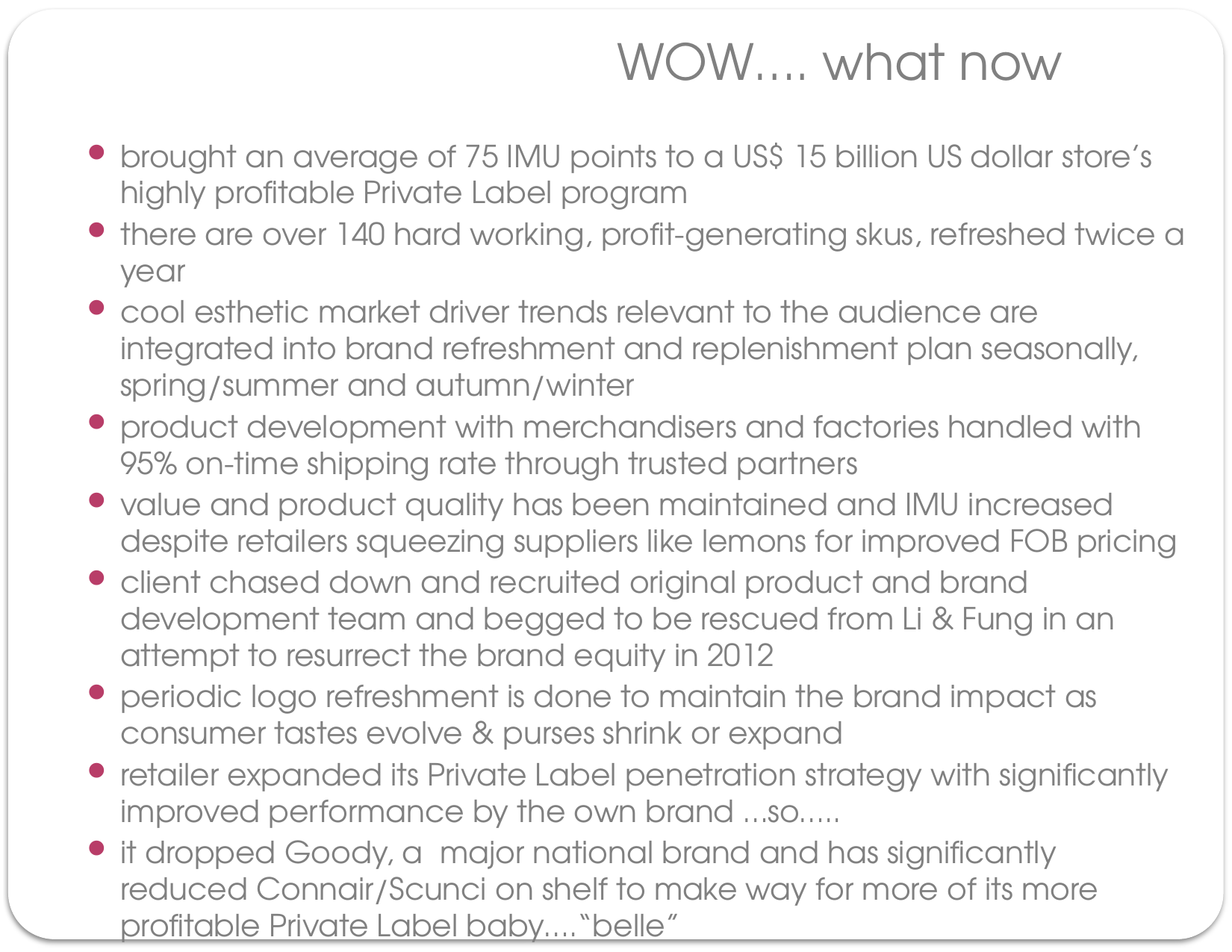

# WOW…. what now
brought an average of 75 IMU points to a US$ 15 billion US dollar store’s highly profitable Private Label program
there are over 140 hard working, profit-generating skus, refreshed twice a year
cool esthetic market driver trends relevant to the audience are integrated into brand refreshment and replenishment plan seasonally, spring/summer and autumn/winter
product development with merchandisers and factories handled with 95% on-time shipping rate through trusted partners
value and product quality has been maintained and IMU increased despite retailers squeezing suppliers like lemons for improved FOB pricing
client chased down and recruited original product and brand development team and begged to be rescued from Li & Fung in an attempt to resurrect the brand equity in 2012
periodic logo refreshment is done to maintain the brand impact as consumer tastes evolve & purses shrink or expand
retailer expanded its Private Label penetration strategy with significantly improved performance by the own brand …so…..
it dropped Goody, a  major national brand and has significantly reduced Connair/Scunci on shelf to make way for more of its more profitable Private Label baby….“belle”